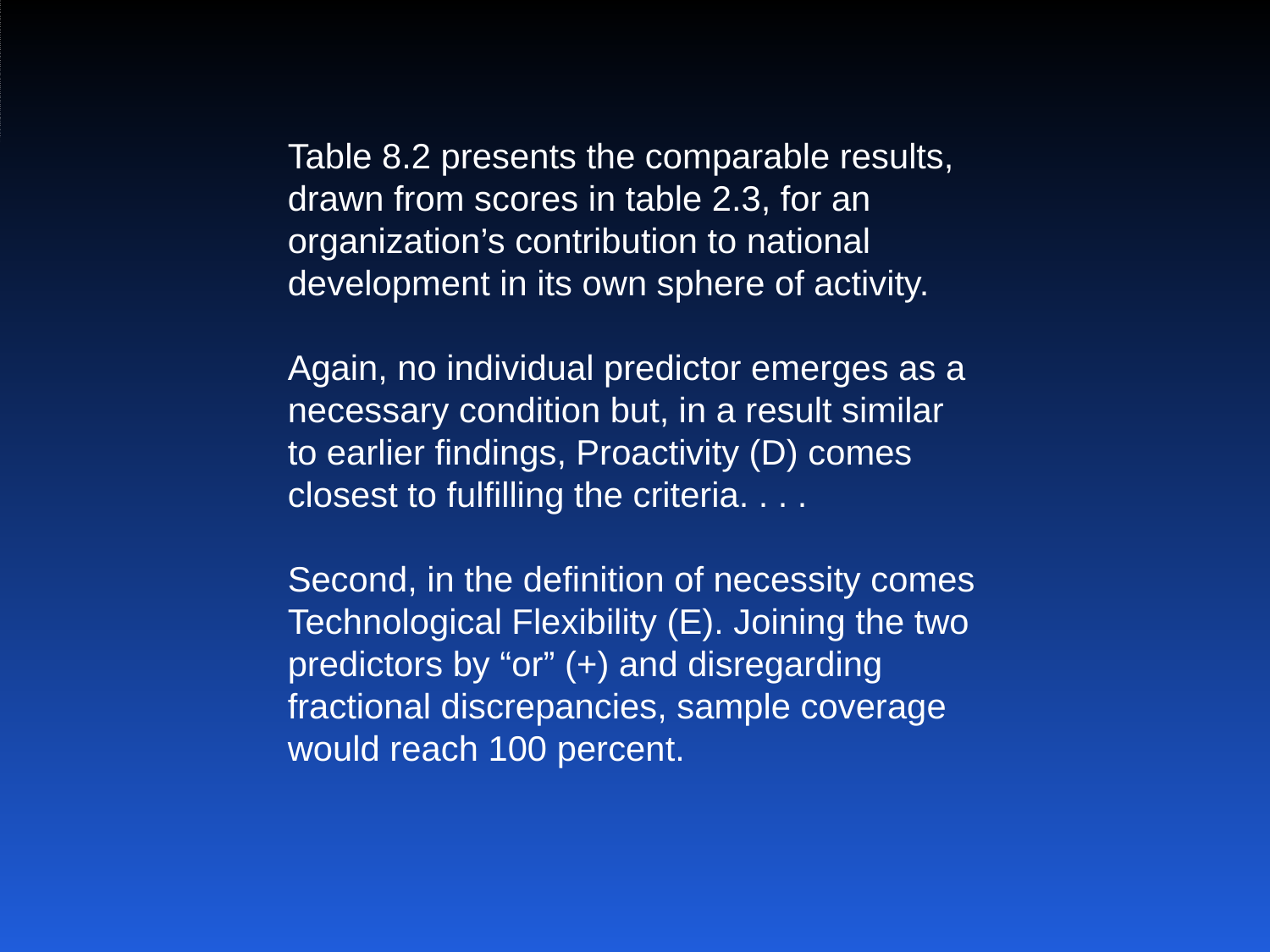

# Table 8.2 presents the comparable results, drawn from scores in table 2.3, fo...
Table 8.2 presents the comparable results, drawn from scores in table 2.3, for an organization’s contribution to national development in its own sphere of activity.

Again, no individual predictor emerges as a necessary condition but, in a result similar to earlier findings, Proactivity (D) comes closest to fulfilling the criteria. . . .

Second, in the definition of necessity comes Technological Flexibility (E). Joining the two predictors by “or” (+) and disregarding fractional discrepancies, sample coverage would reach 100 percent.